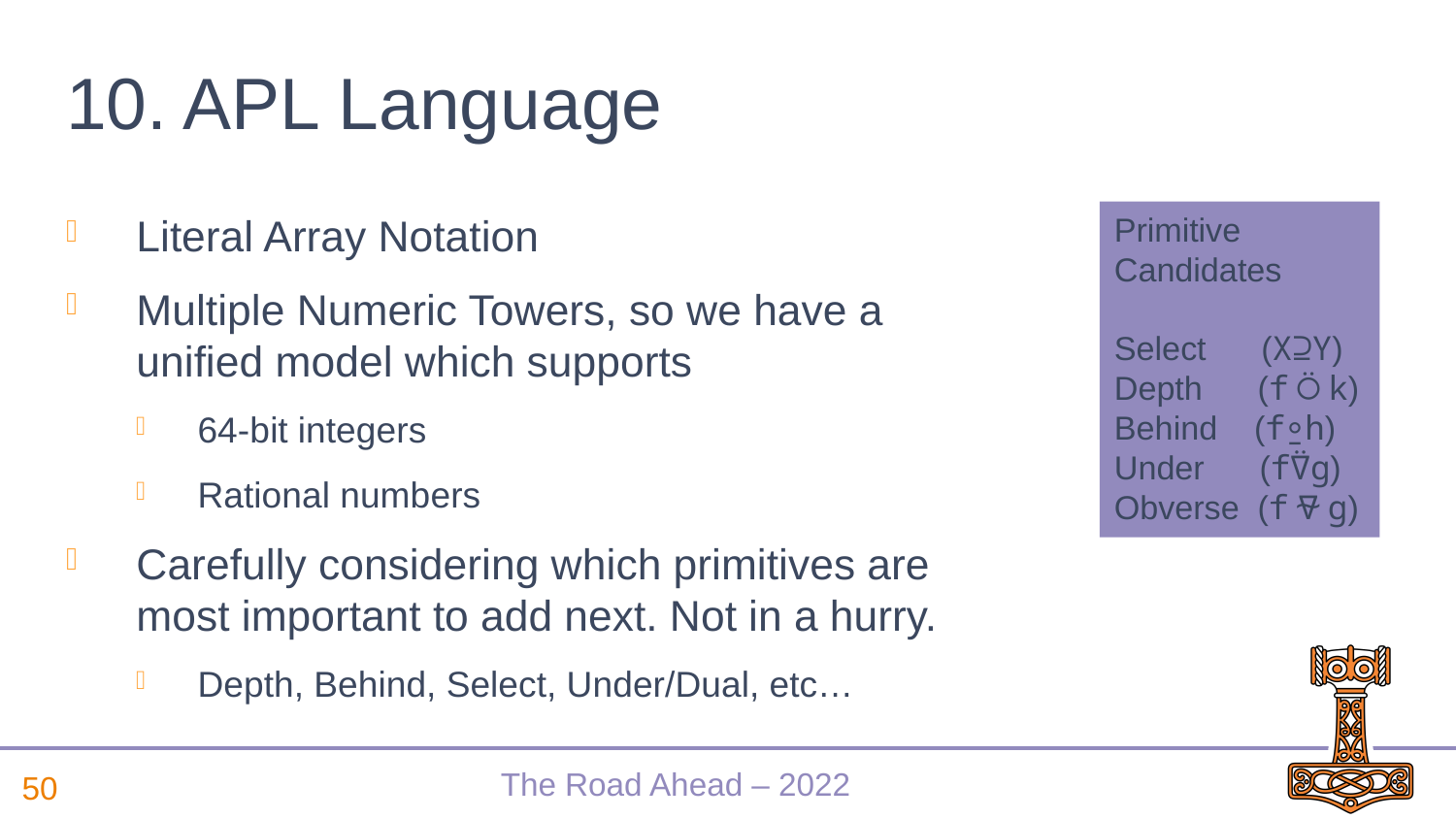

# 10. APL Language
Literal Array Notation
Multiple Numeric Towers, so we have a unified model which supports
64-bit integers
Rational numbers
Carefully considering which primitives are most important to add next. Not in a hurry.
Depth, Behind, Select, Under/Dual, etc…
Primitive
Candidates
Select      (X⊇Y)
Depth      (f⍥k) Behind    (f⍛h)
Under      (f⍢g)
Obverse  (f⍫g)